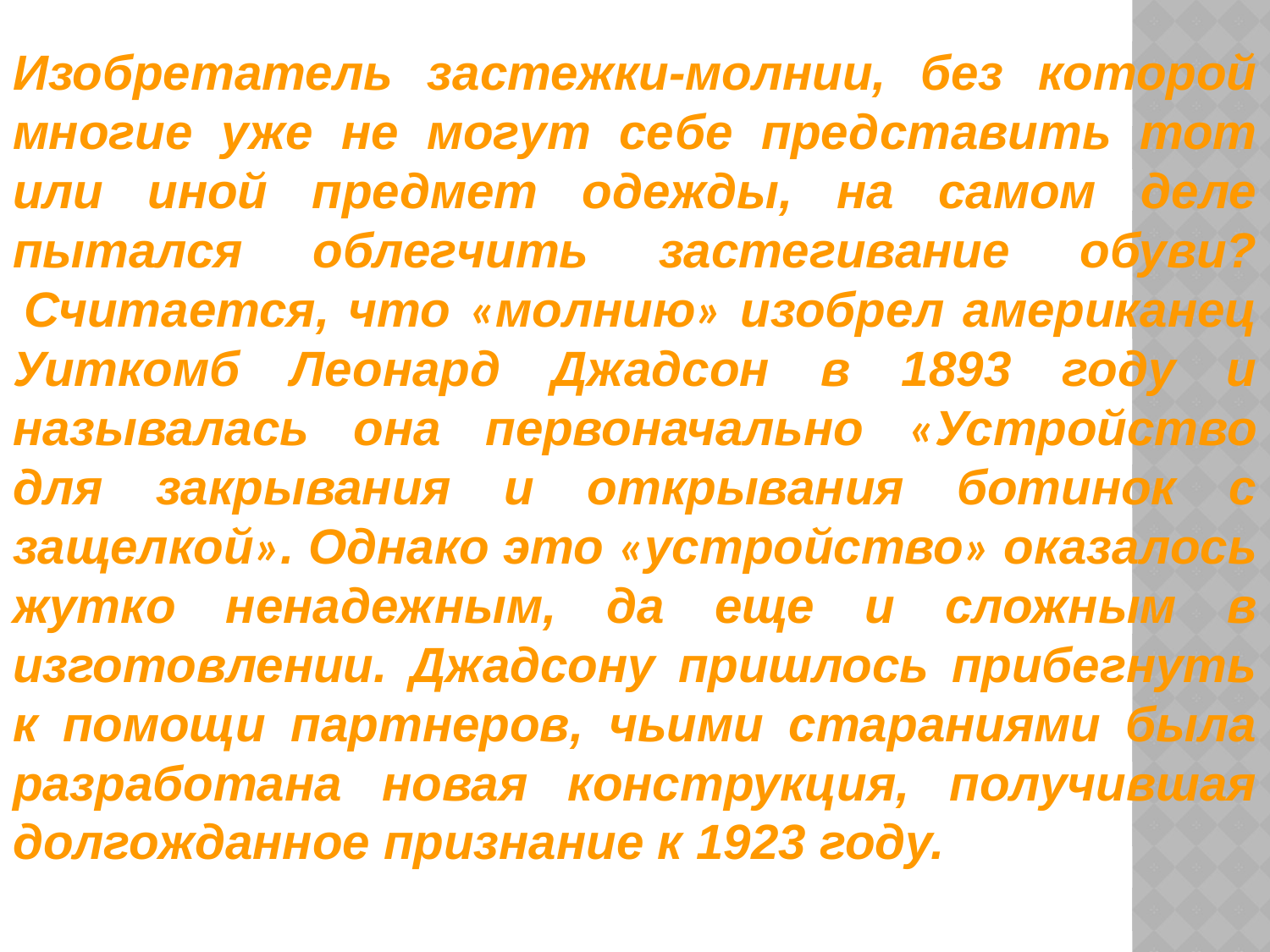

Изобретатель застежки-молнии, без которой многие уже не могут себе представить тот или иной предмет одежды, на самом деле пытался облегчить застегивание обуви?  Считается, что «молнию» изобрел американец Уиткомб Леонард Джадсон в 1893 году и называлась она первоначально «Устройство для закрывания и открывания ботинок с защелкой». Однако это «устройство» оказалось жутко ненадежным, да еще и сложным в изготовлении. Джадсону пришлось прибегнуть к помощи партнеров, чьими стараниями была разработана новая конструкция, получившая долгожданное признание к 1923 году.